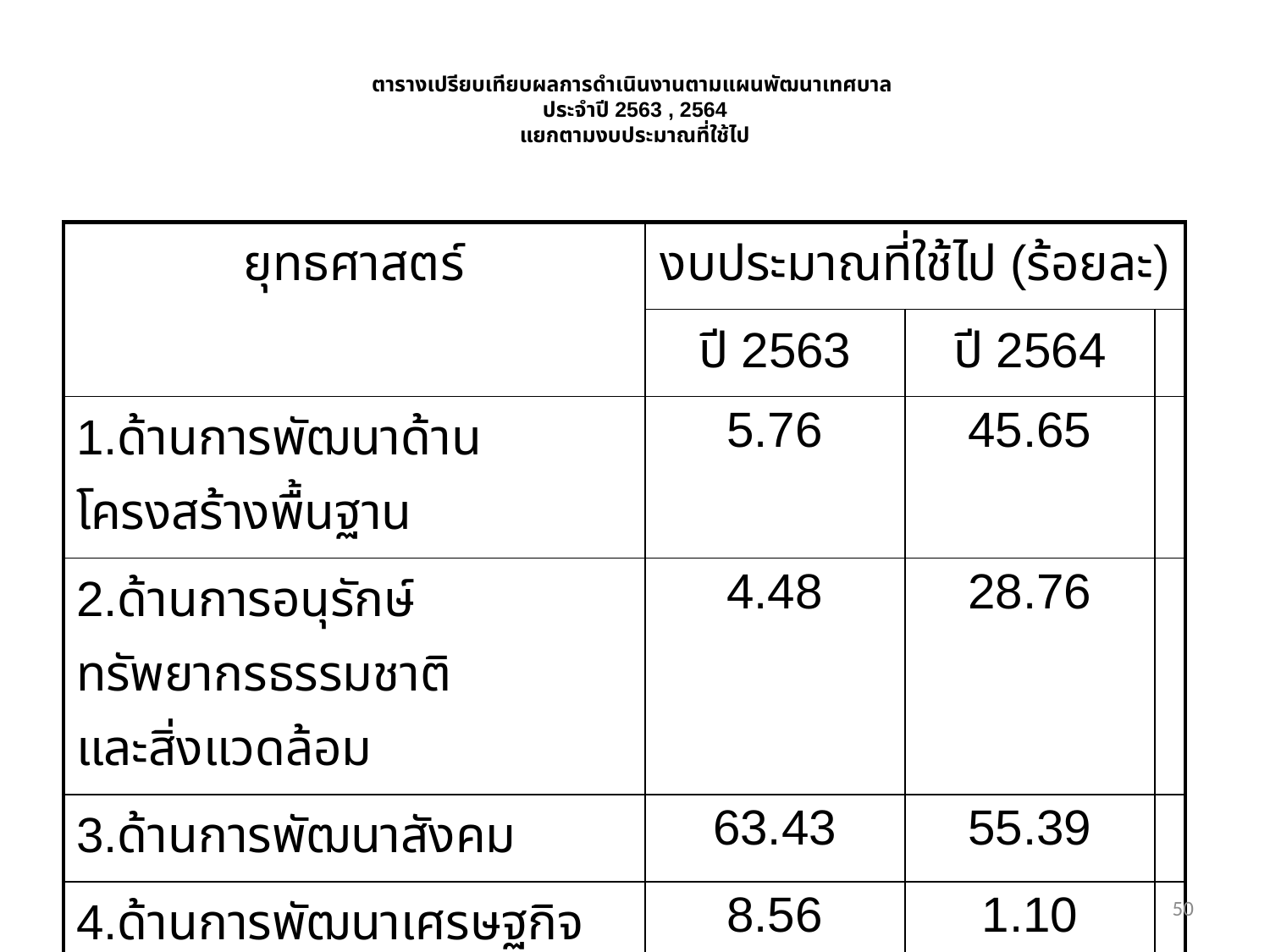

# ตารางเปรียบเทียบผลการดำเนินงานตามแผนพัฒนาเทศบาล ประจำปี 2563 , 2564 แยกตามงบประมาณที่ใช้ไป
| ยุทธศาสตร์ | งบประมาณที่ใช้ไป (ร้อยละ) |  |  |
| --- | --- | --- | --- |
|  | ปี 2563 | ปี 2564 |  |
| 1.ด้านการพัฒนาด้านโครงสร้างพื้นฐาน | 5.76 | 45.65 |  |
| 2.ด้านการอนุรักษ์ทรัพยากรธรรมชาติ และสิ่งแวดล้อม | 4.48 | 28.76 |  |
| 3.ด้านการพัฒนาสังคม | 63.43 | 55.39 |  |
| 4.ด้านการพัฒนาเศรษฐกิจและการท่องเที่ยว | 8.56 | 1.10 |  |
| 5.ด้านการบริหารการเมืองการปกครอง | 11.98 | 9.83 |  |
50